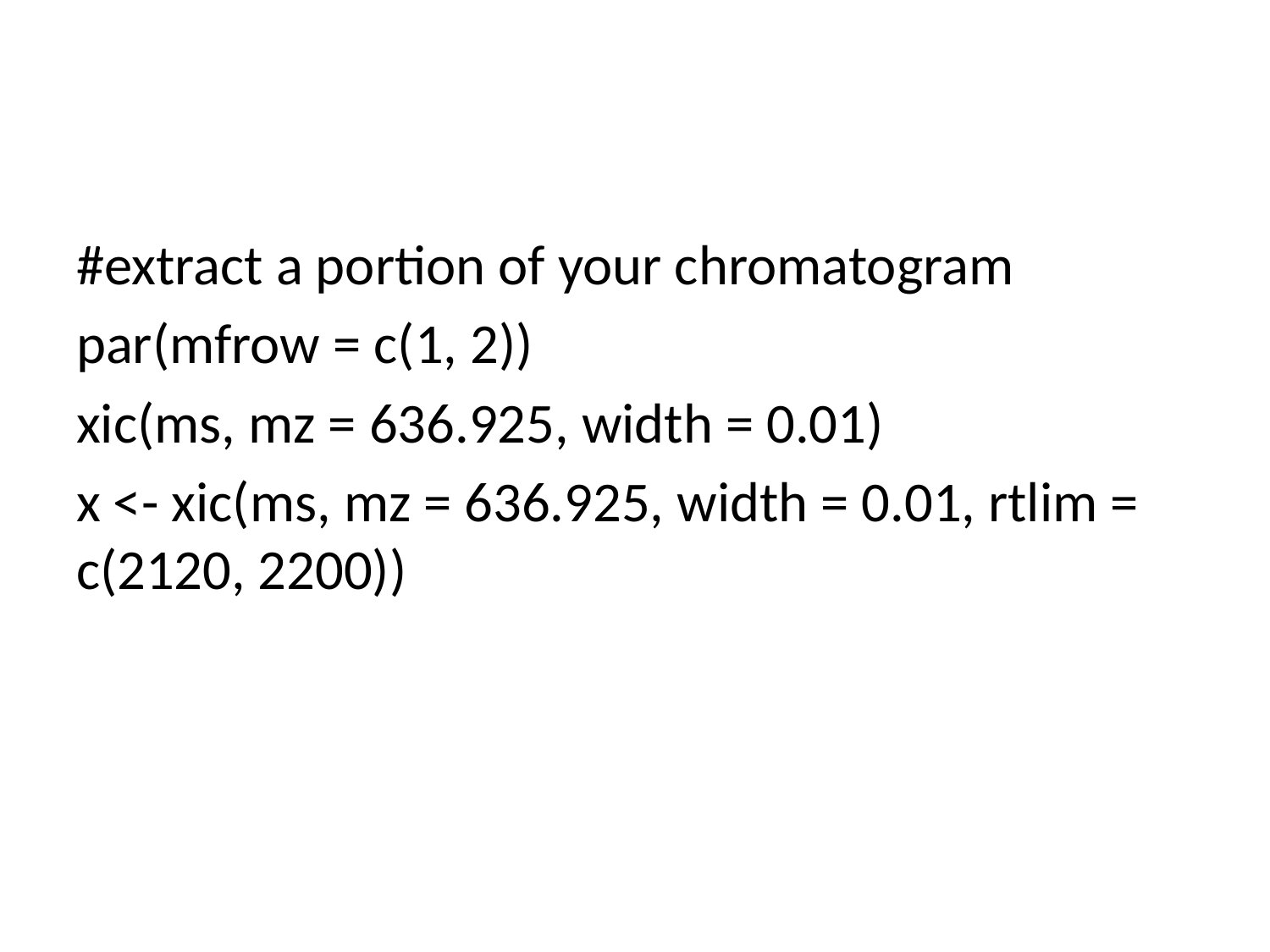

#
#extract a portion of your chromatogram
par(mfrow = c(1, 2))
xic(ms, mz = 636.925, width = 0.01)
x <- xic(ms, mz = 636.925, width = 0.01, rtlim = c(2120, 2200))